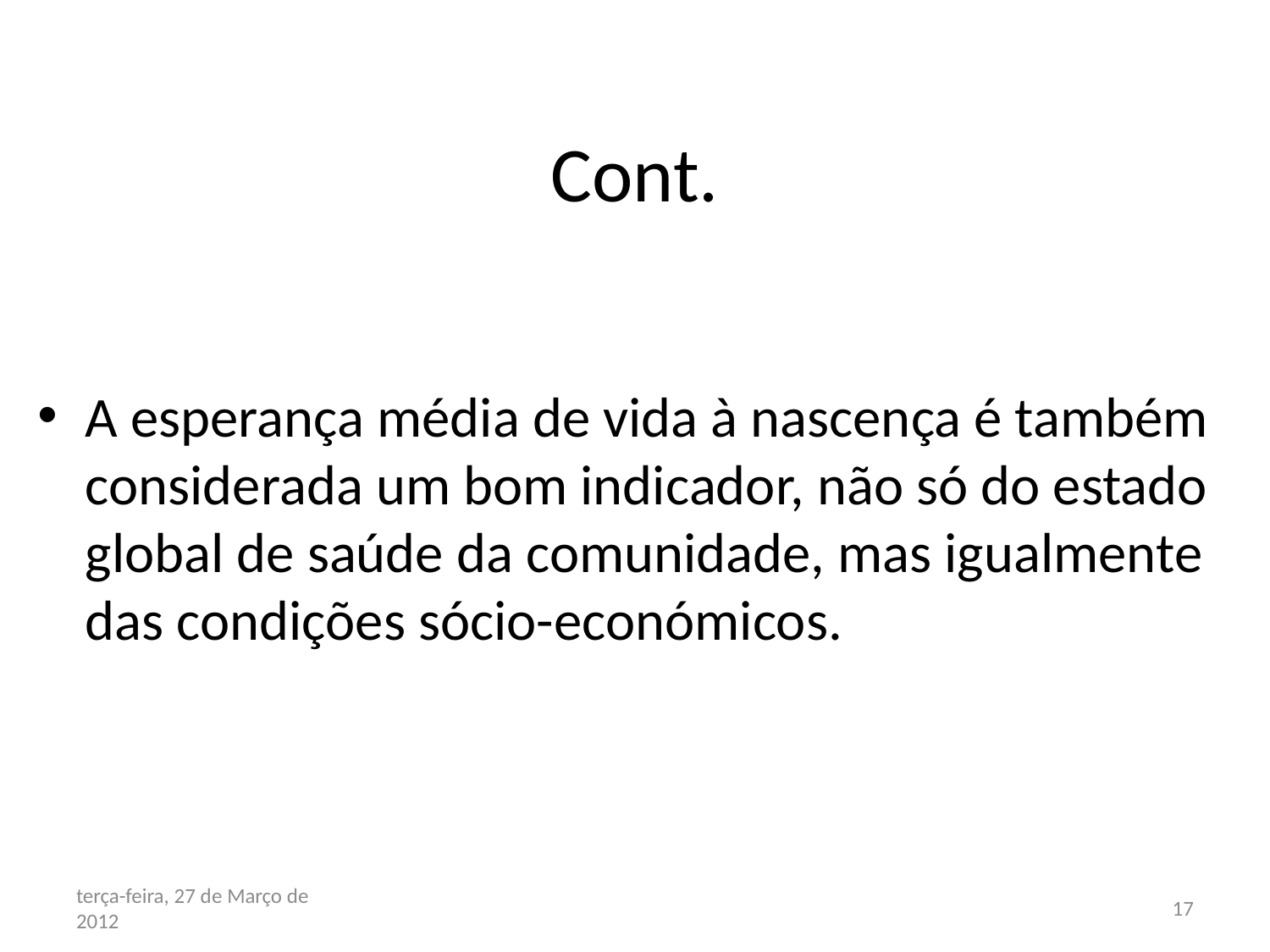

# Cont.

A esperança média de vida à nascença é também considerada um bom indicador, não só do estado global de saúde da comunidade, mas igualmente das condições sócio-económicos.

terça-feira, 27 de Março de 2012
17